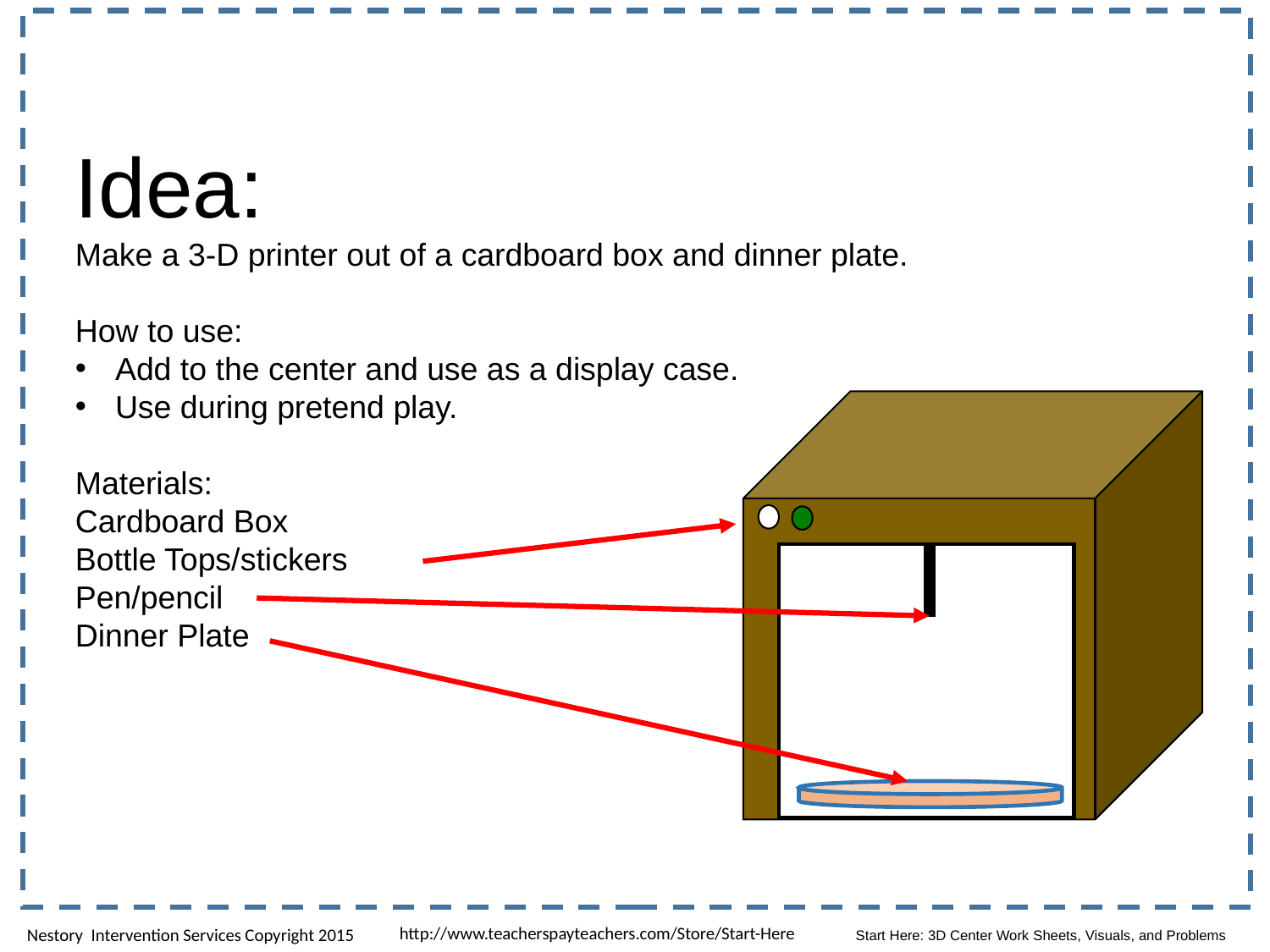

Idea:
Make a 3-D printer out of a cardboard box and dinner plate.

How to use:
Add to the center and use as a display case.
Use during pretend play.

Materials:
Cardboard Box
Bottle Tops/stickers
Pen/pencil
Dinner Plate

Start Here: 3D Center Work Sheets, Visuals, and Problems
http://www.teacherspayteachers.com/Store/Start-Here
Nestory  Intervention Services Copyright 2015